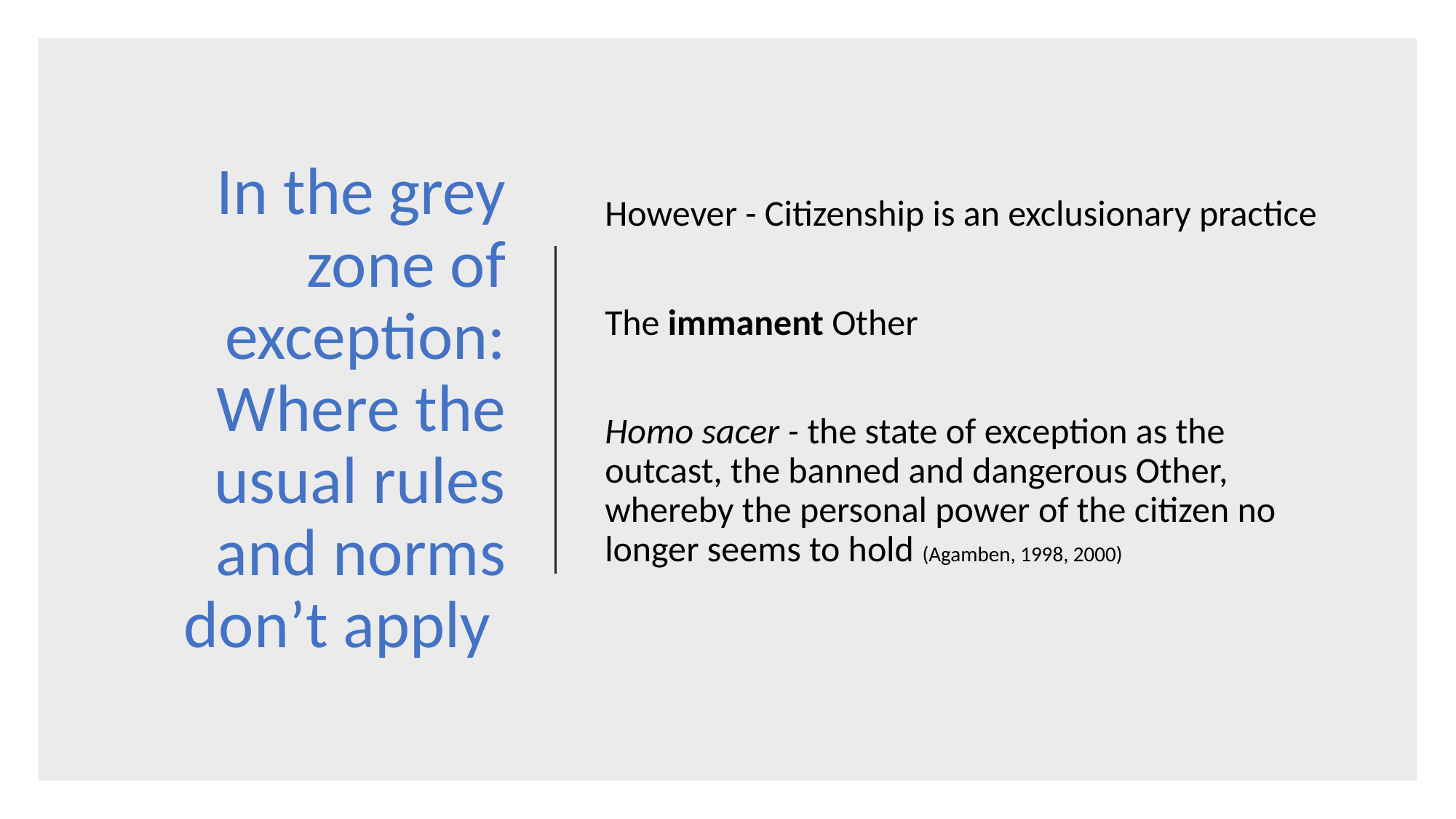

# In the grey zone of exception: Where the usual rules and norms don’t apply
However - Citizenship is an exclusionary practice

The immanent Other

Homo sacer - the state of exception as the outcast, the banned and dangerous Other, whereby the personal power of the citizen no longer seems to hold (Agamben, 1998, 2000)